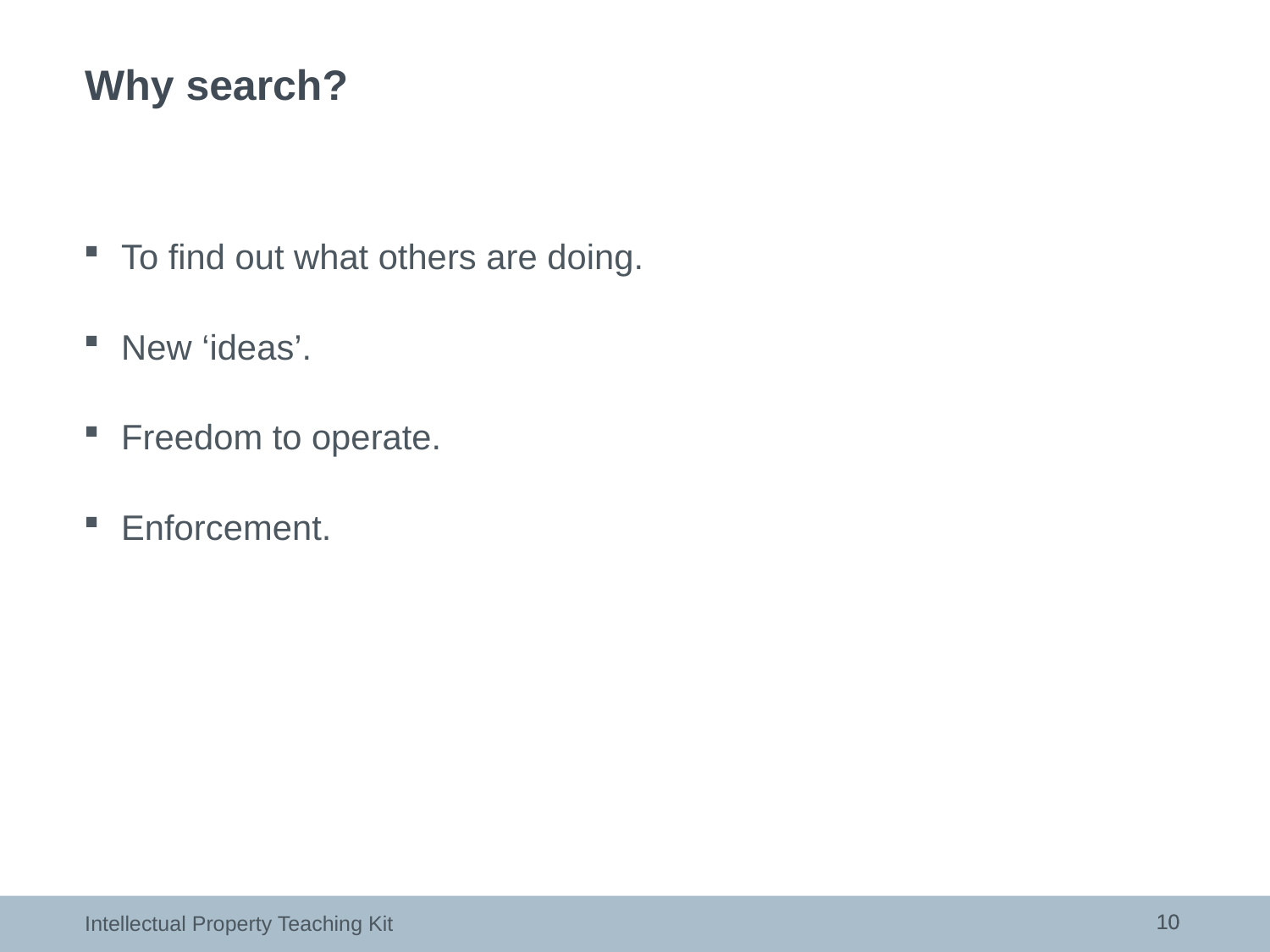

# Why search?
To find out what others are doing.

New ‘ideas’.

Freedom to operate.

Enforcement.

10
10
Intellectual Property Teaching Kit